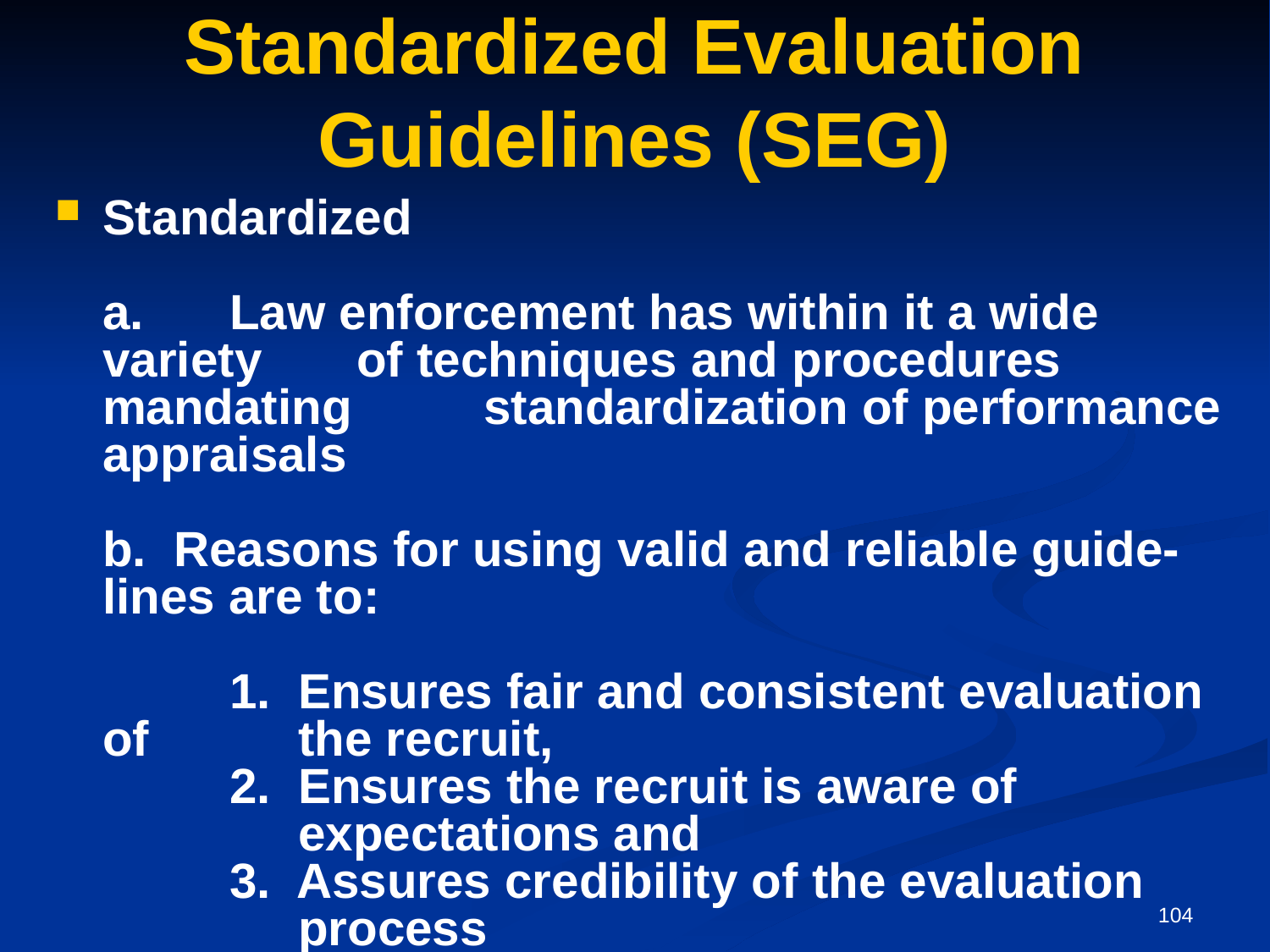

# Standardized Evaluation Guidelines (SEG)
Standardized

	a. 	Law enforcement has within it a wide variety  	of techniques and procedures mandating 	standardization of performance appraisals

	b.  Reasons for using valid and reliable guide-	lines are to:

		1.  Ensures fair and consistent evaluation of 	     the recruit,
		2.  Ensures the recruit is aware of 			     expectations and
		3.  Assures credibility of the evaluation 	  	     process

104